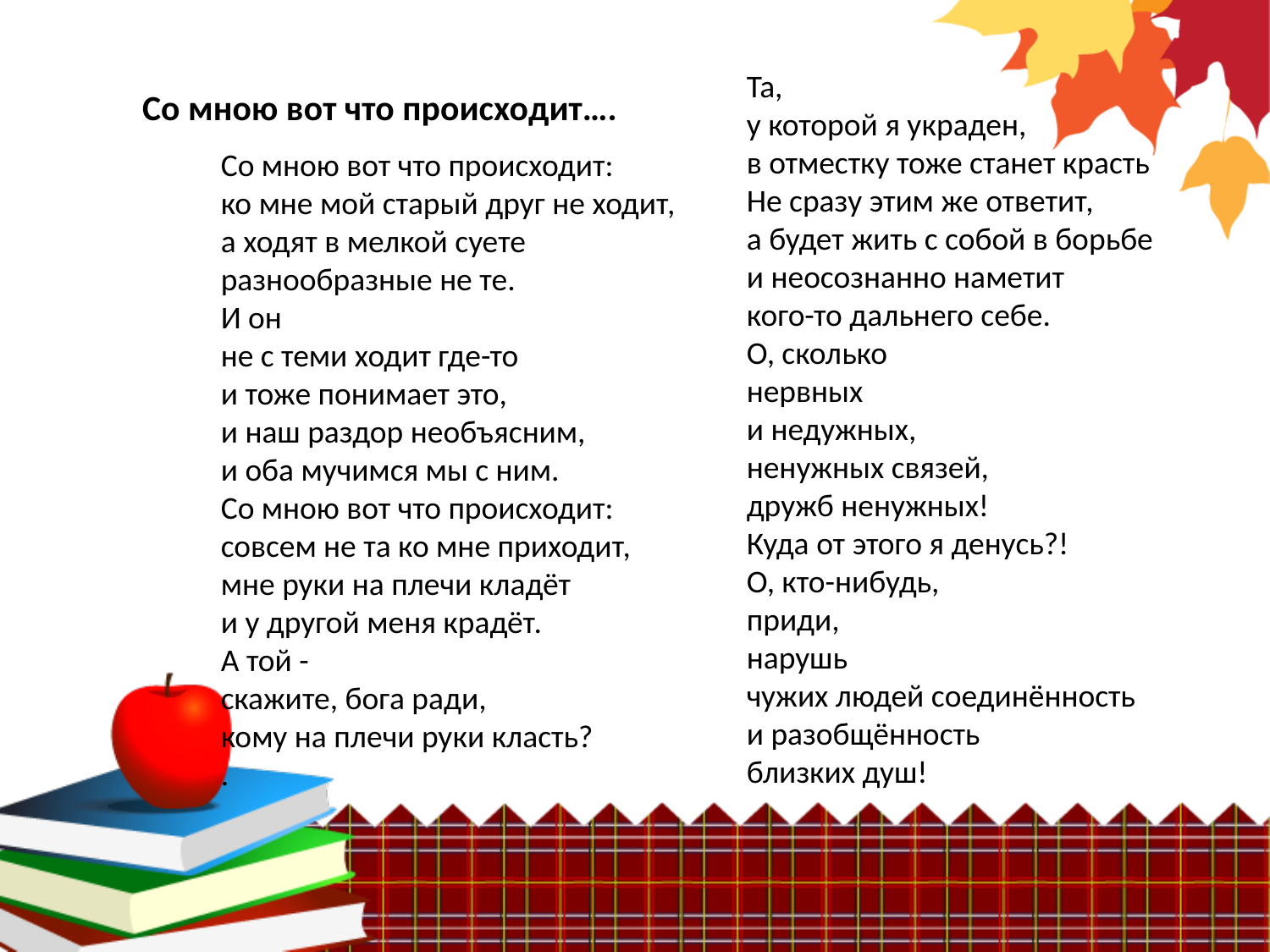

Та,
у которой я украден,
в отместку тоже станет красть
Не сразу этим же ответит,
а будет жить с собой в борьбе
и неосознанно наметит
кого-то дальнего себе.
О, сколько
нервных
и недужных,
ненужных связей,
дружб ненужных!
Куда от этого я денусь?!
О, кто-нибудь,
приди,
нарушь
чужих людей соединённость
и разобщённость
близких душ!
Со мною вот что происходит….
Со мною вот что происходит:
ко мне мой старый друг не ходит,
а ходят в мелкой суете
разнообразные не те.
И он
не с теми ходит где-то
и тоже понимает это,
и наш раздор необъясним,
и оба мучимся мы с ним.
Со мною вот что происходит:
совсем не та ко мне приходит,
мне руки на плечи кладёт
и у другой меня крадёт.
А той -
скажите, бога ради,
кому на плечи руки класть?
.